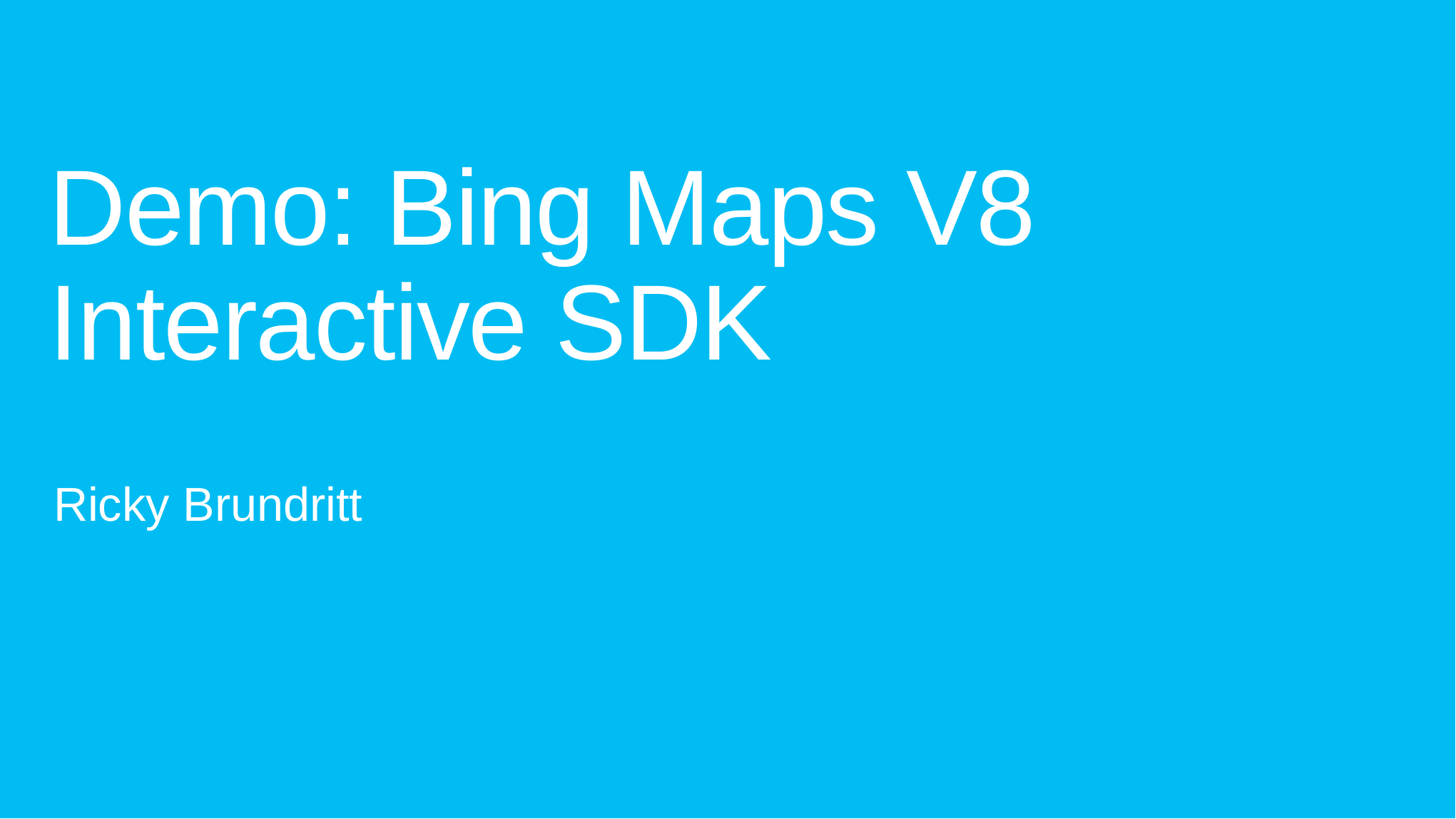

# Demo: Bing Maps V8 Interactive SDK
Ricky Brundritt